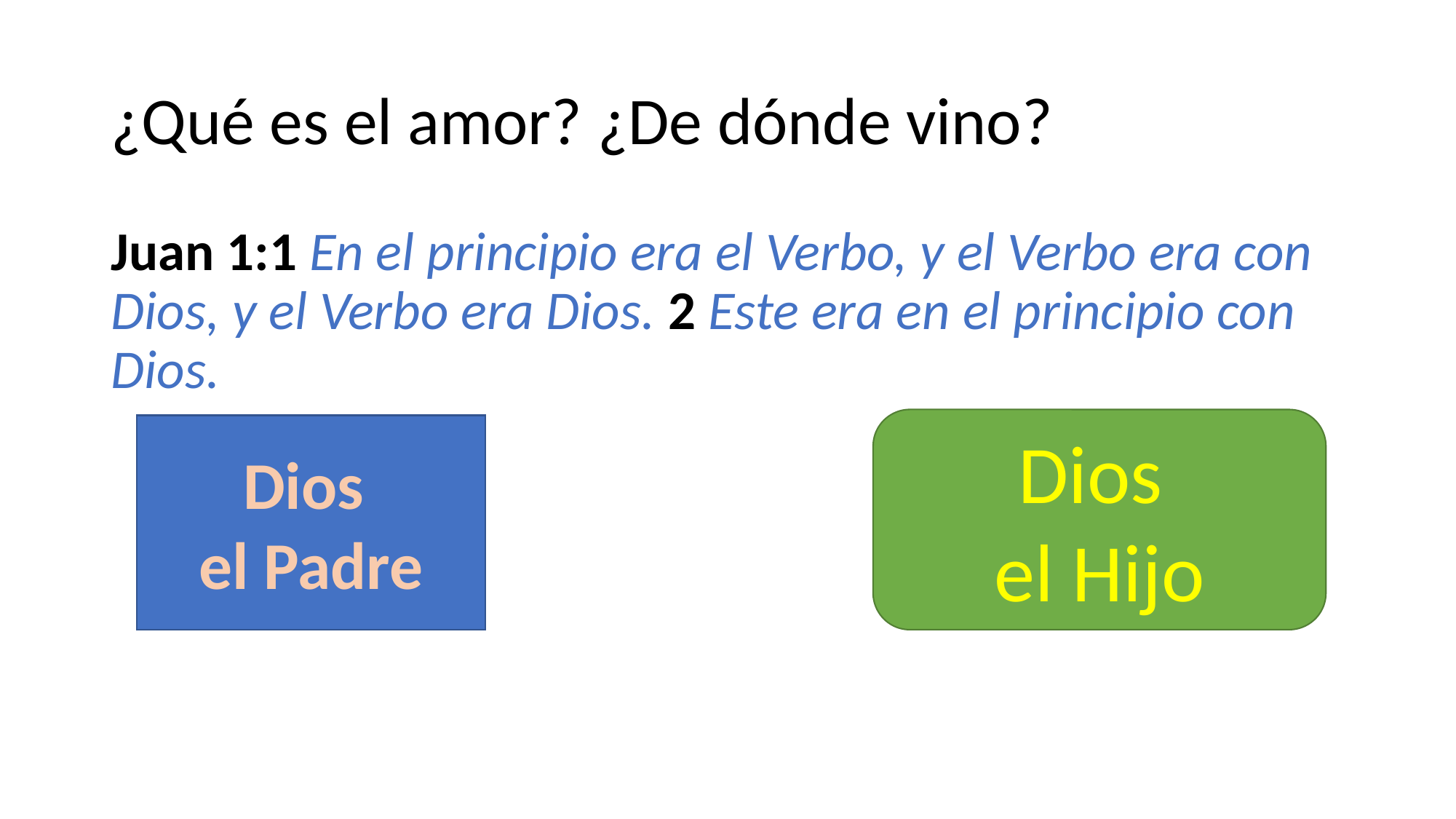

# ¿Qué es el amor? ¿De dónde vino?
Juan 1:1 En el principio era el Verbo, y el Verbo era con Dios, y el Verbo era Dios. 2 Este era en el principio con Dios.

Dios
el Hijo
Dios
el Padre